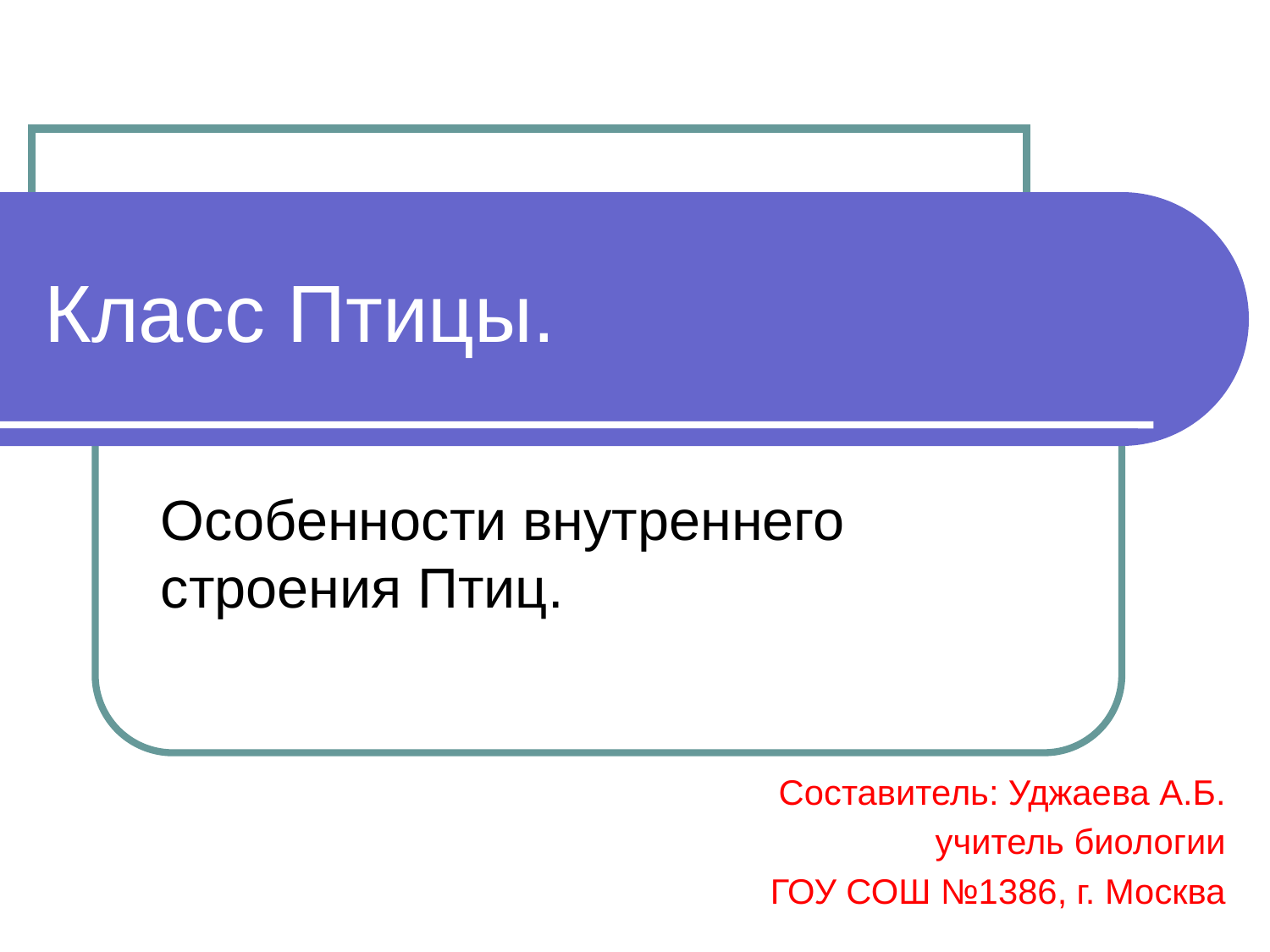

# Класс Птицы.
Особенности внутреннего строения Птиц.
Составитель: Уджаева А.Б.
учитель биологии
ГОУ СОШ №1386, г. Москва